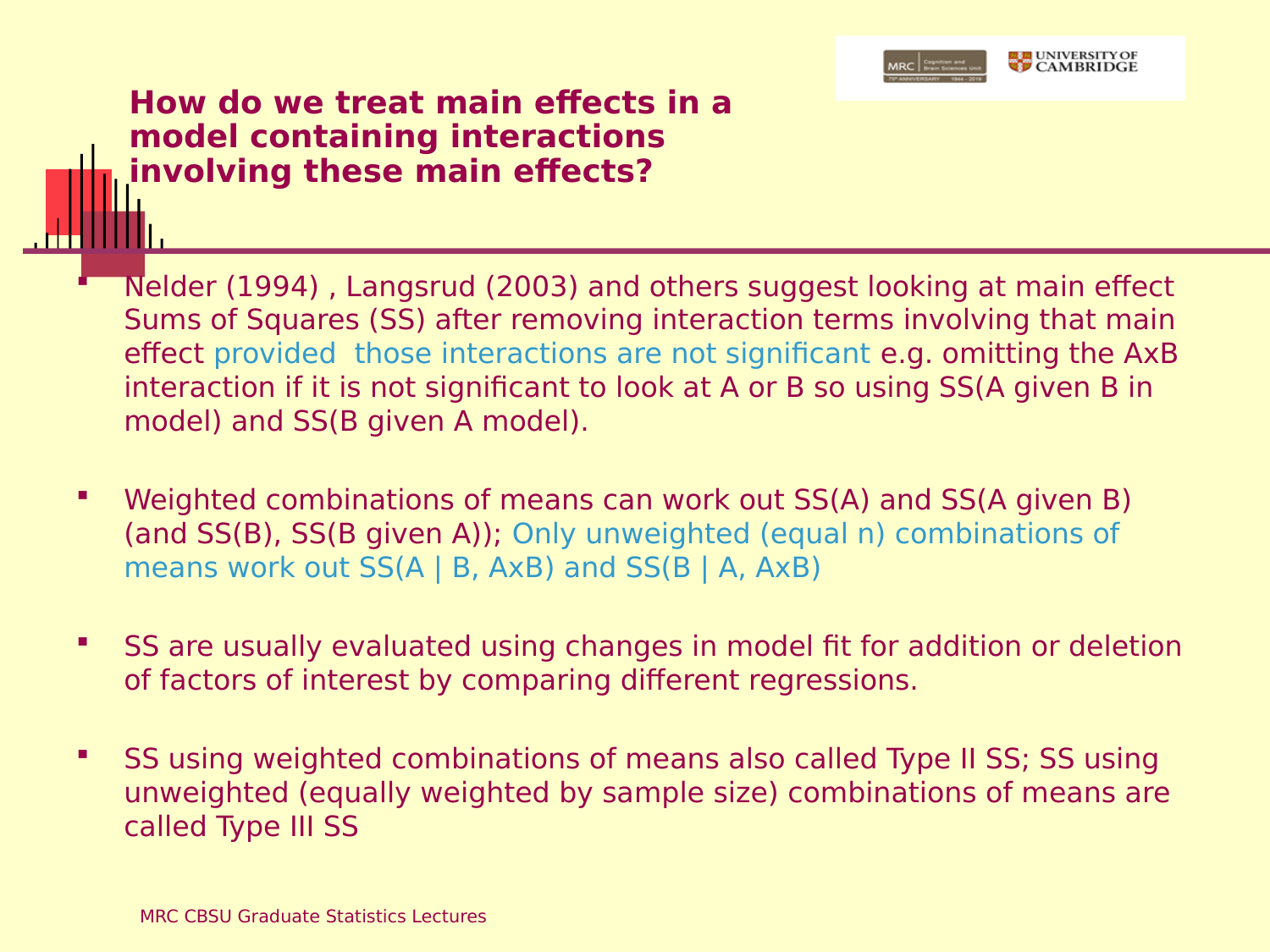

# How do we treat main effects in a model containing interactions involving these main effects?

Nelder (1994) , Langsrud (2003) and others suggest looking at main effect Sums of Squares (SS) after removing interaction terms involving that main effect provided  those interactions are not significant e.g. omitting the AxB interaction if it is not significant to look at A or B so using SS(A given B in model) and SS(B given A model).

Weighted combinations of means can work out SS(A) and SS(A given B)  (and SS(B), SS(B given A)); Only unweighted (equal n) combinations of means work out SS(A | B, AxB) and SS(B | A, AxB)

SS are usually evaluated using changes in model fit for addition or deletion of factors of interest by comparing different regressions.

SS using weighted combinations of means also called Type II SS; SS using unweighted (equally weighted by sample size) combinations of means are called Type III SS

MRC CBSU Graduate Statistics Lectures